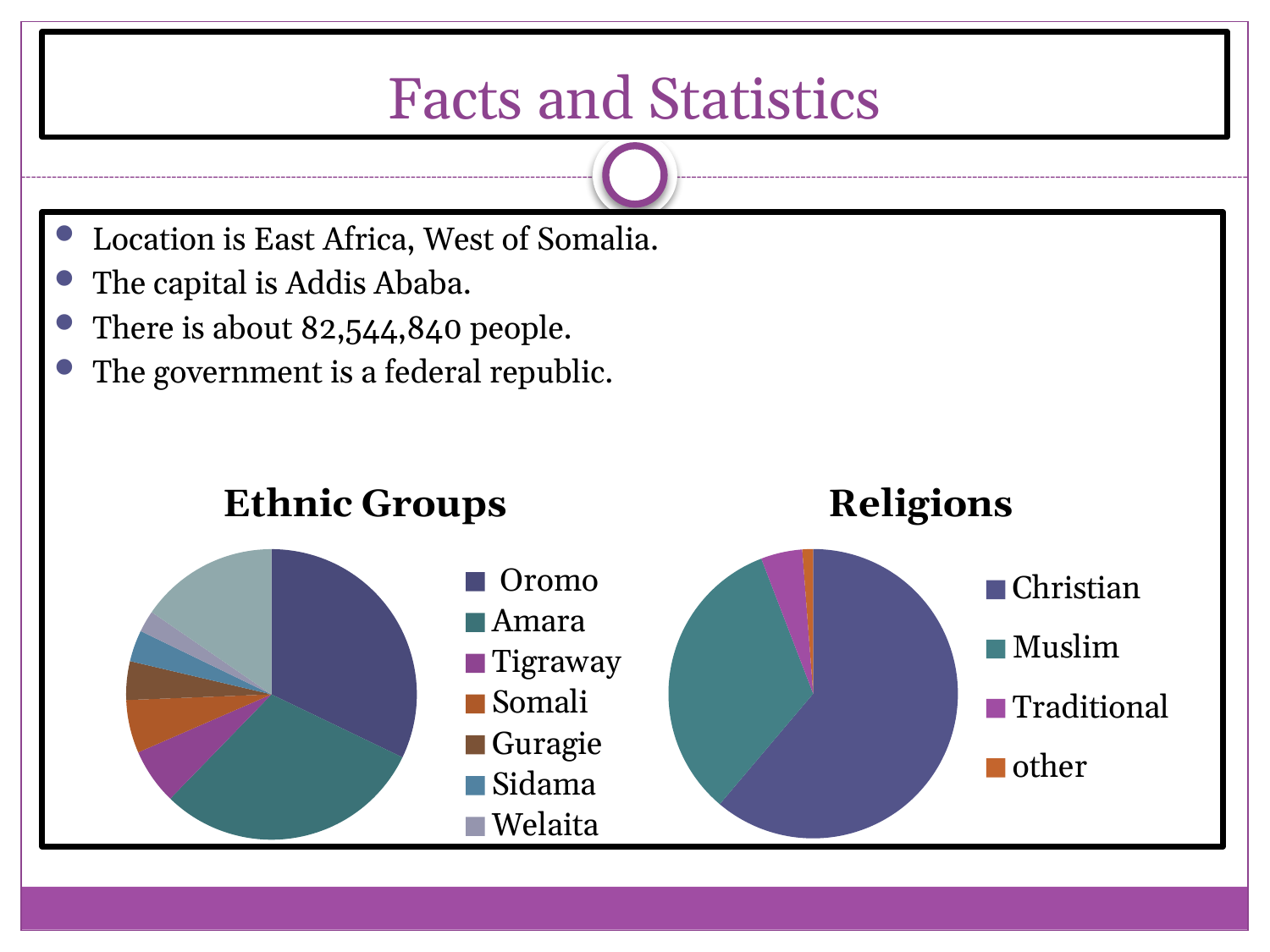

# Facts and Statistics
Location is East Africa, West of Somalia.
The capital is Addis Ababa.
There is about 82,544,840 people.
The government is a federal republic.

### Chart:

| Category | Religions |
|---|---|
| Christian | 60.8 |
| Muslim | 32.800000000000004 |
| Traditional | 4.6 |
| other | 1.2 |

### Chart:

| Category | Ethnic Groups |
|---|---|
|  Oromo | 32.1 |
| Amara | 30.1 |
| Tigraway | 6.2 |
| Somali | 5.9 |
| Guragie | 4.3 |
| Sidama | 3.5 |
| Welaita | 2.4 |
| other | 15.4 |